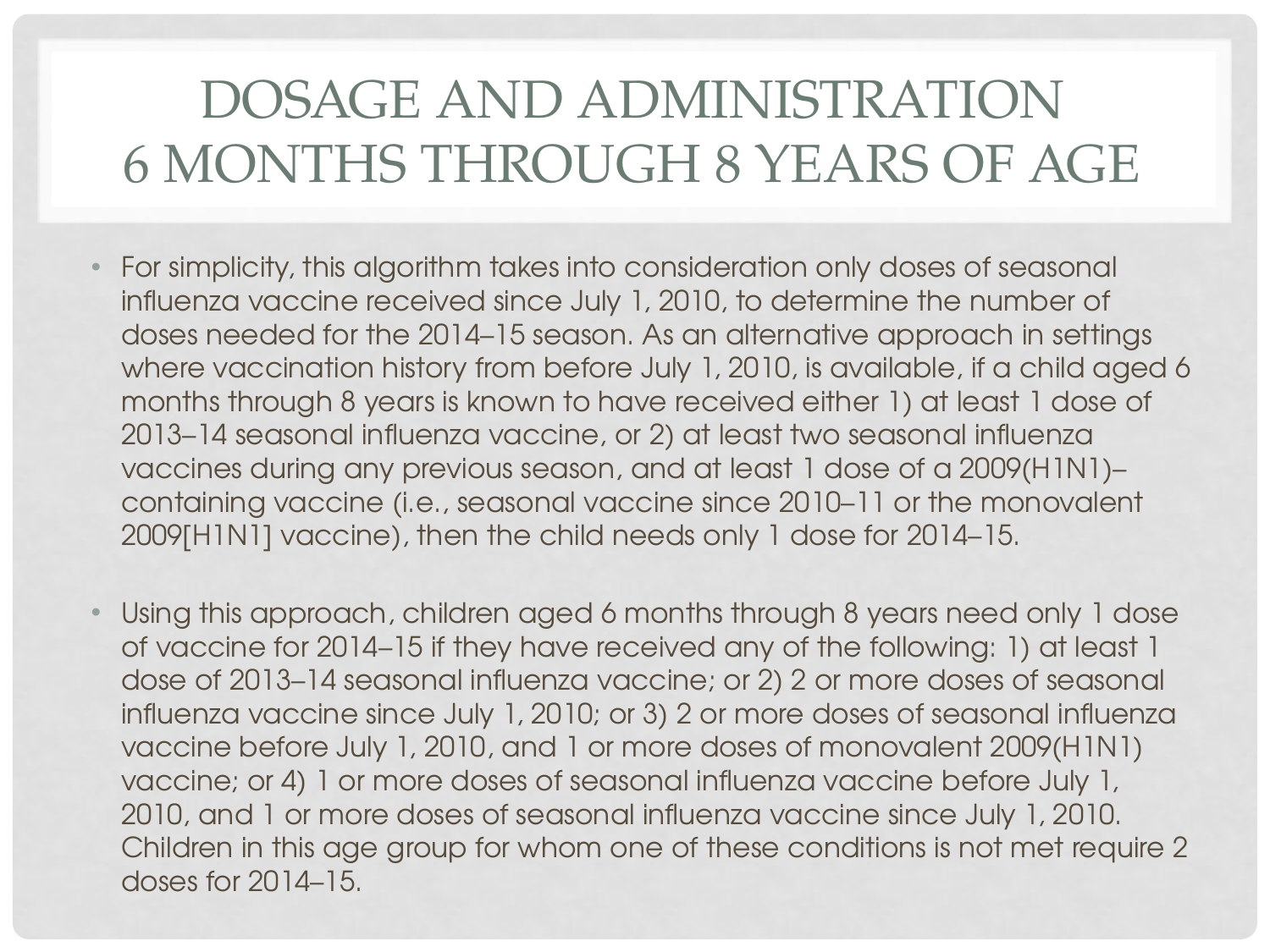

# Dosage and Administration 6 months through 8 Years of Age
For simplicity, this algorithm takes into consideration only doses of seasonal influenza vaccine received since July 1, 2010, to determine the number of doses needed for the 2014–15 season. As an alternative approach in settings where vaccination history from before July 1, 2010, is available, if a child aged 6 months through 8 years is known to have received either 1) at least 1 dose of 2013–14 seasonal influenza vaccine, or 2) at least two seasonal influenza vaccines during any previous season, and at least 1 dose of a 2009(H1N1)–containing vaccine (i.e., seasonal vaccine since 2010–11 or the monovalent 2009[H1N1] vaccine), then the child needs only 1 dose for 2014–15.

Using this approach, children aged 6 months through 8 years need only 1 dose of vaccine for 2014–15 if they have received any of the following: 1) at least 1 dose of 2013–14 seasonal influenza vaccine; or 2) 2 or more doses of seasonal influenza vaccine since July 1, 2010; or 3) 2 or more doses of seasonal influenza vaccine before July 1, 2010, and 1 or more doses of monovalent 2009(H1N1) vaccine; or 4) 1 or more doses of seasonal influenza vaccine before July 1, 2010, and 1 or more doses of seasonal influenza vaccine since July 1, 2010. Children in this age group for whom one of these conditions is not met require 2 doses for 2014–15.